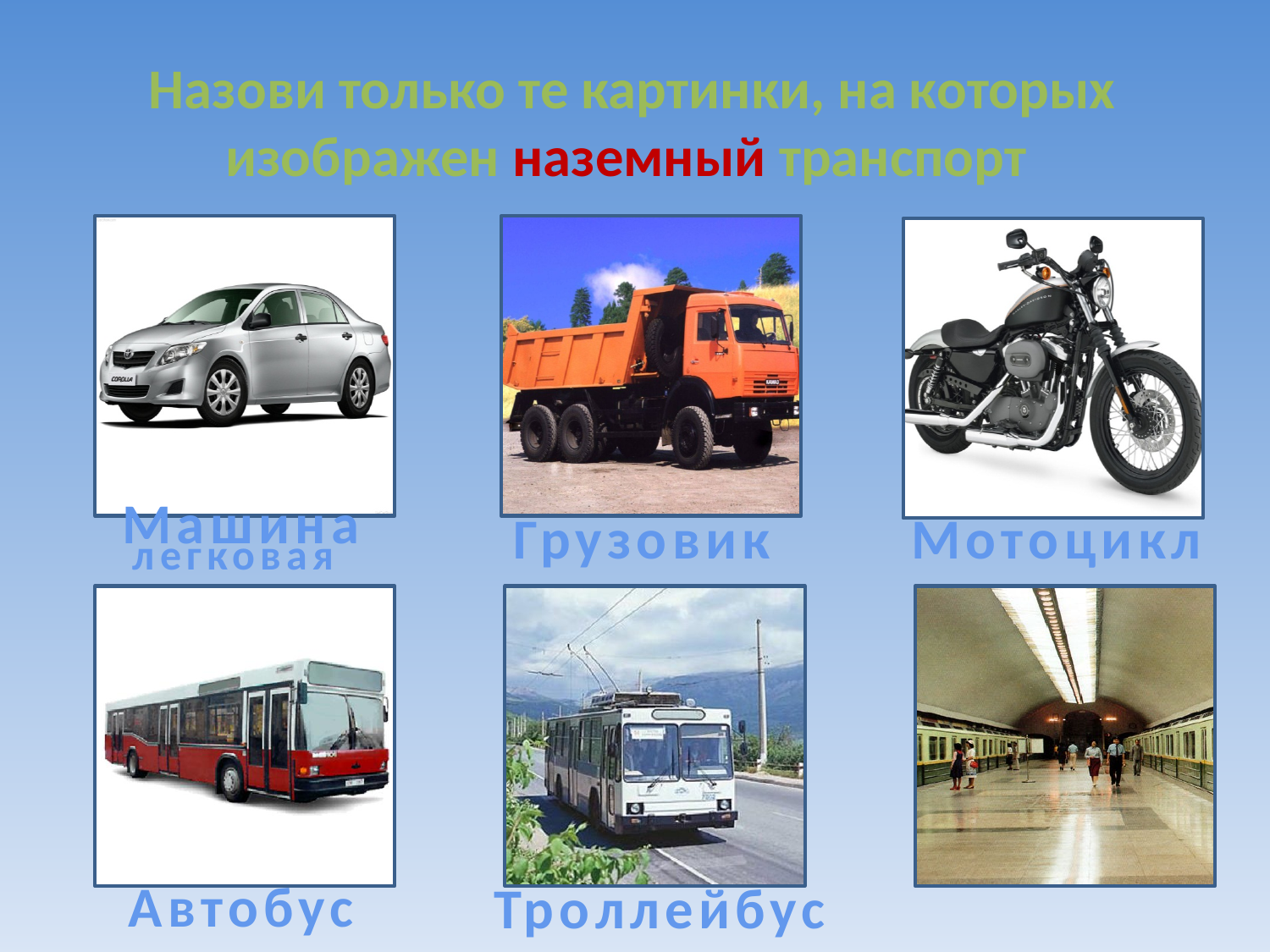

Назови только те картинки, на которых изображен наземный транспорт

Грузовик
Мотоцикл
Машина
легковая

Автобус
Троллейбус